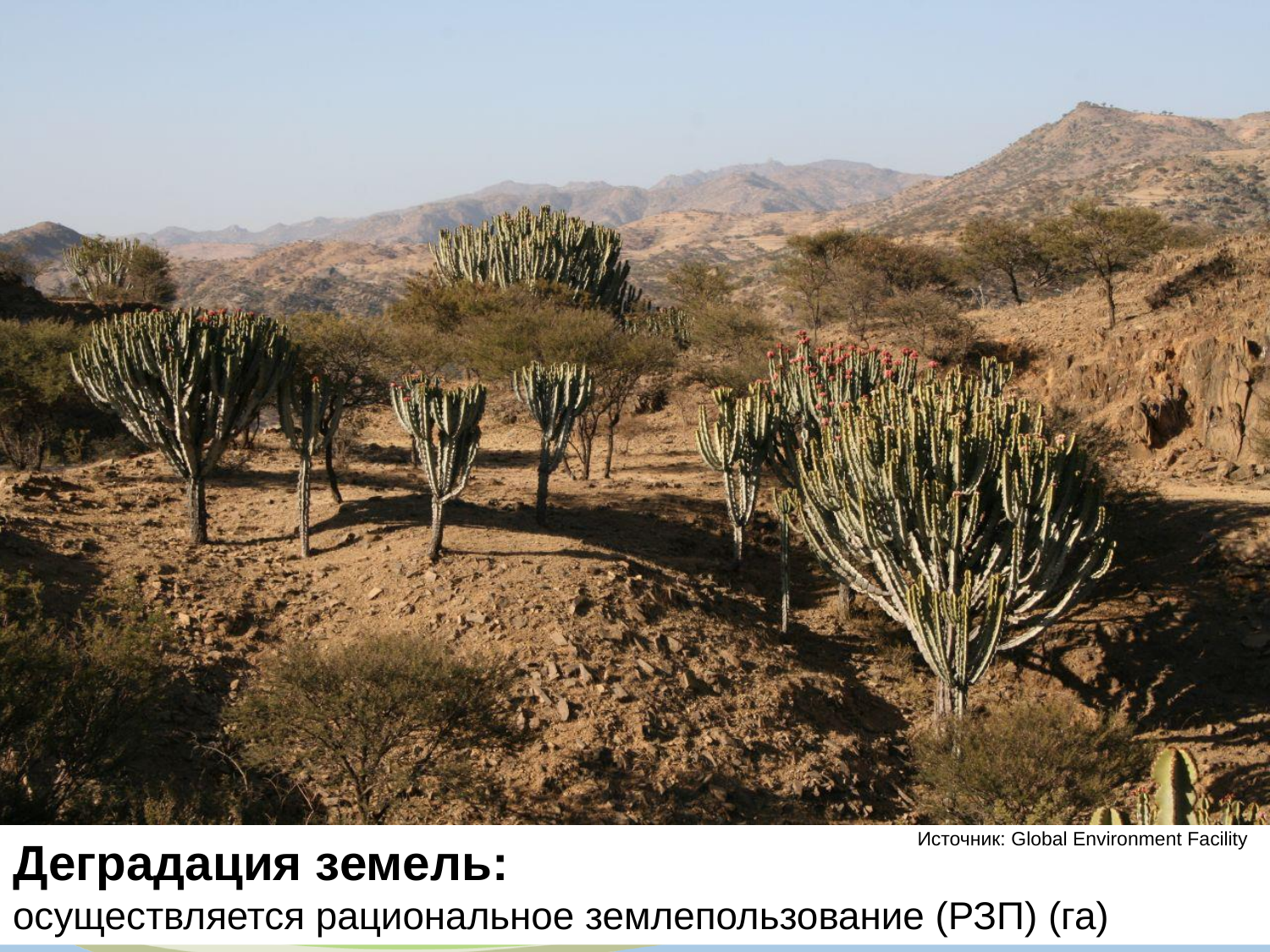

Источник: Global Environment Facility
Деградация земель:
осуществляется рациональное землепользование (РЗП) (га)